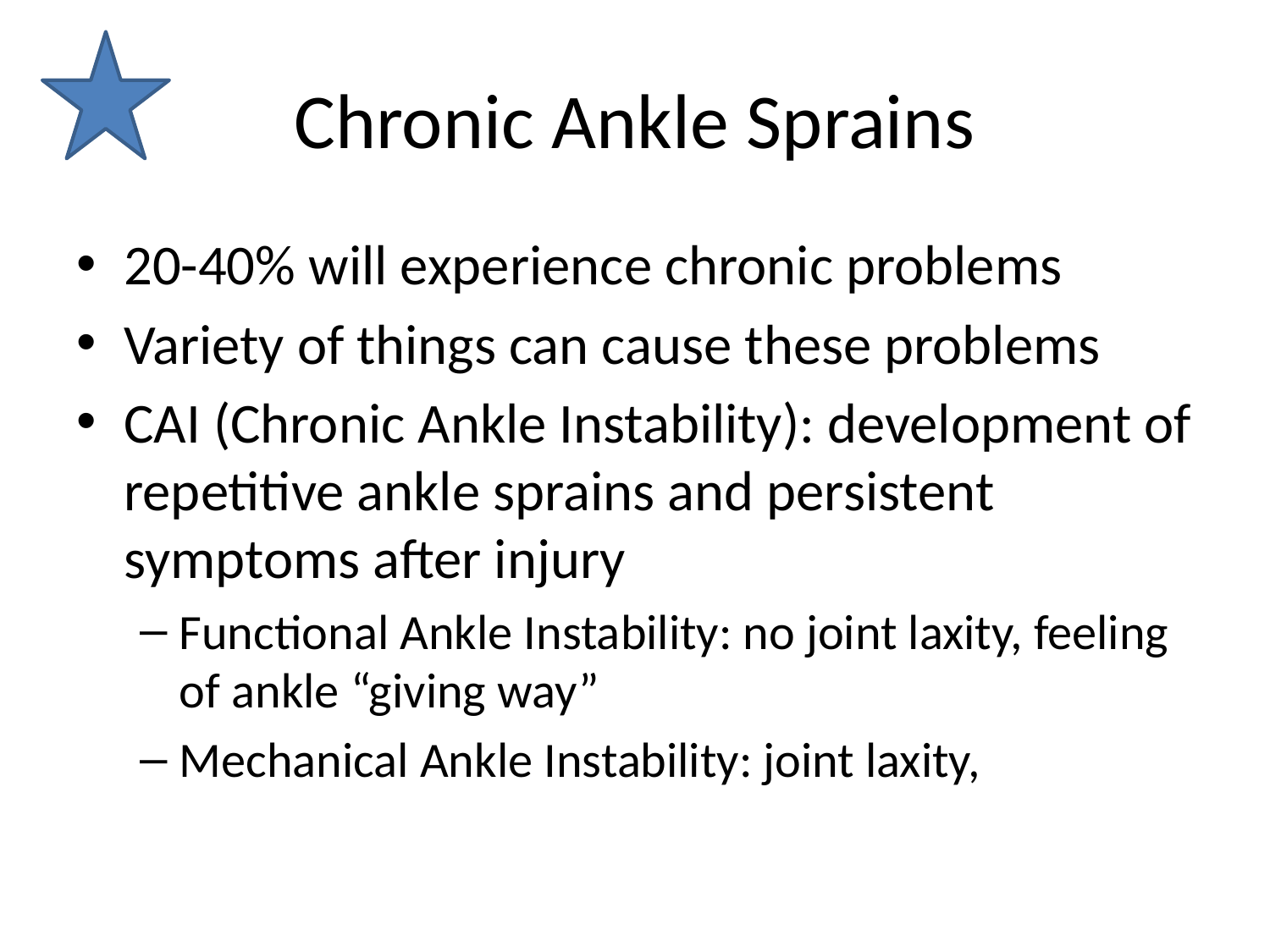

# Chronic Ankle Sprains
20-40% will experience chronic problems
Variety of things can cause these problems
CAI (Chronic Ankle Instability): development of repetitive ankle sprains and persistent symptoms after injury
Functional Ankle Instability: no joint laxity, feeling of ankle “giving way”
Mechanical Ankle Instability: joint laxity,